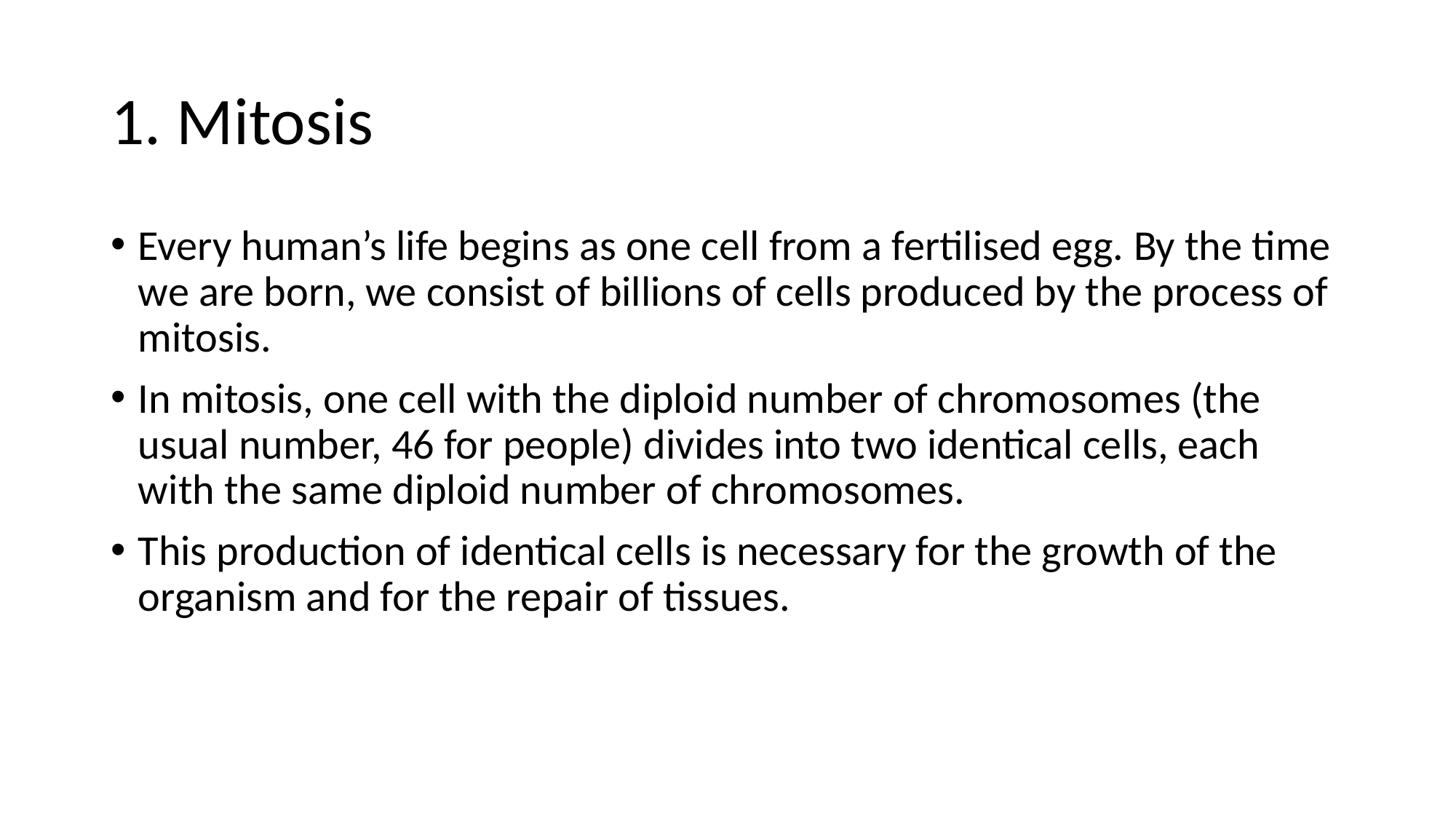

# 1. Mitosis
Every human’s life begins as one cell from a fertilised egg. By the time we are born, we consist of billions of cells produced by the process of mitosis.
In mitosis, one cell with the diploid number of chromosomes (the usual number, 46 for people) divides into two identical cells, each with the same diploid number of chromosomes.
This production of identical cells is necessary for the growth of the organism and for the repair of tissues.